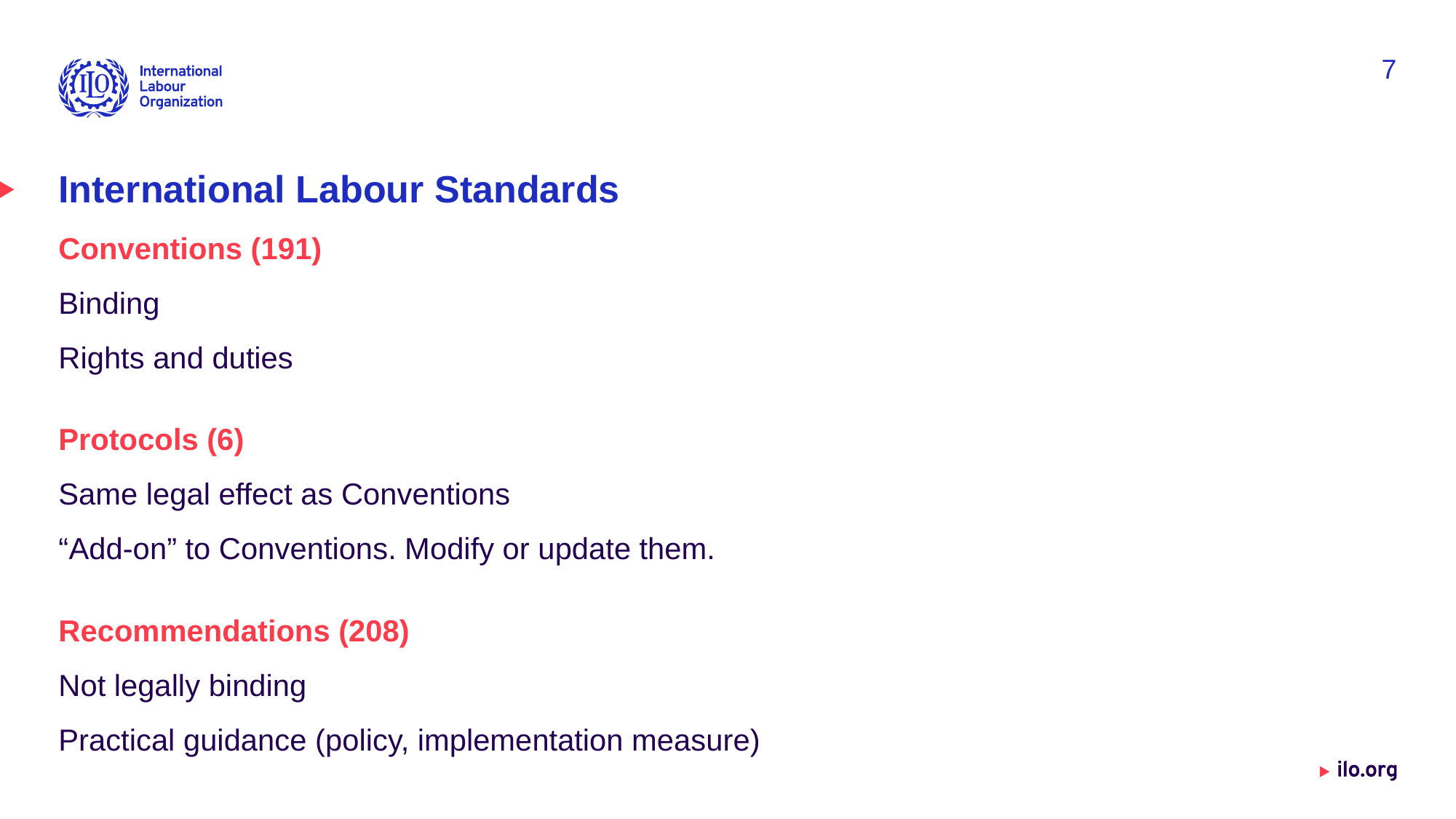

7
# International Labour Standards
Conventions (191)
Binding
Rights and duties
Protocols (6)
Same legal effect as Conventions
“Add-on” to Conventions. Modify or update them.
Recommendations (208)
Not legally binding
Practical guidance (policy, implementation measure)